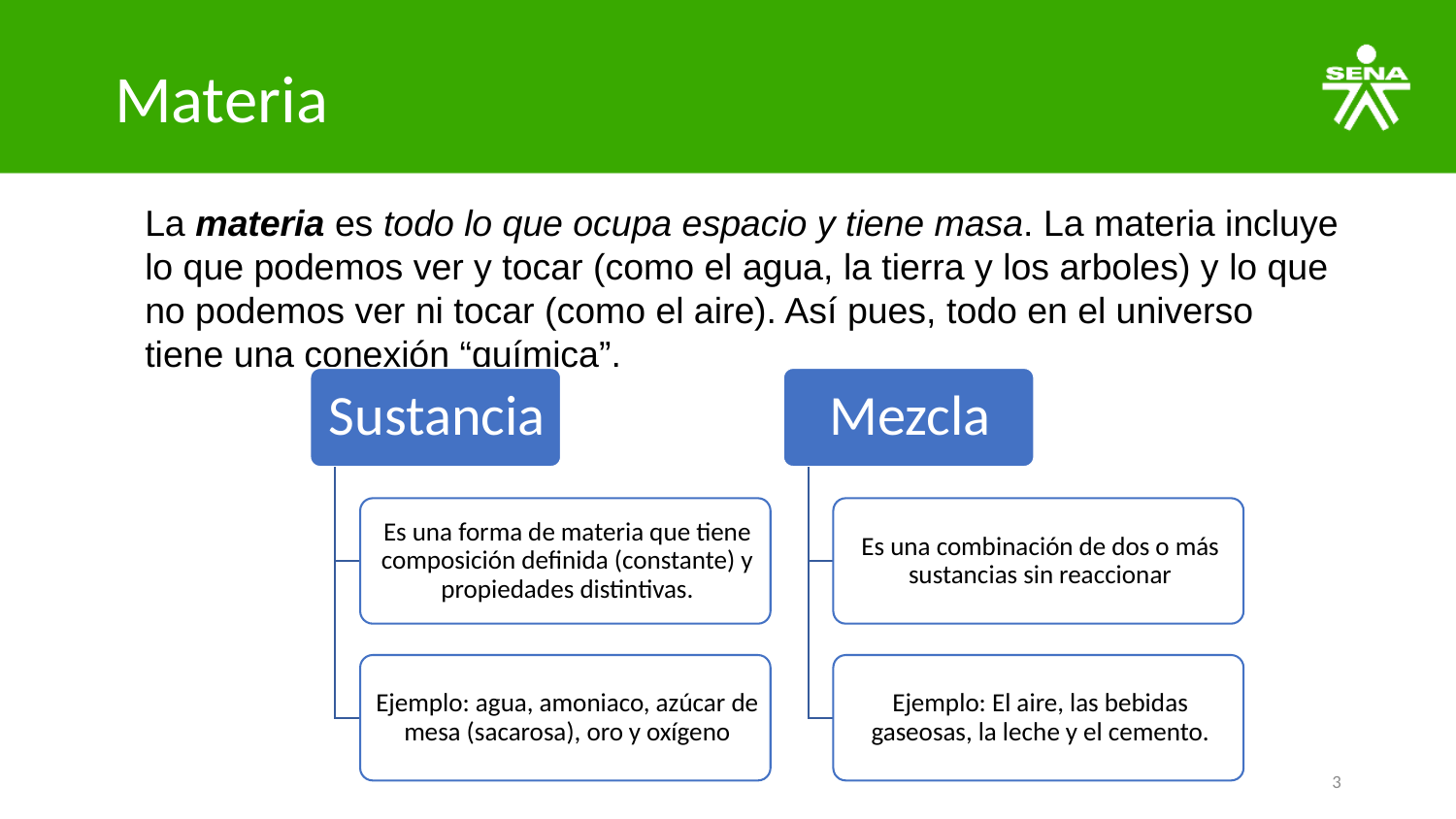

# Materia
La materia es todo lo que ocupa espacio y tiene masa. La materia incluye lo que podemos ver y tocar (como el agua, la tierra y los arboles) y lo que no podemos ver ni tocar (como el aire). Así pues, todo en el universo tiene una conexión “química”.
Sustancia
Es una forma de materia que tiene composición definida (constante) y propiedades distintivas.
Ejemplo: agua, amoniaco, azúcar de mesa (sacarosa), oro y oxígeno
Mezcla
Es una combinación de dos o más sustancias sin reaccionar
Ejemplo: El aire, las bebidas gaseosas, la leche y el cemento.
3